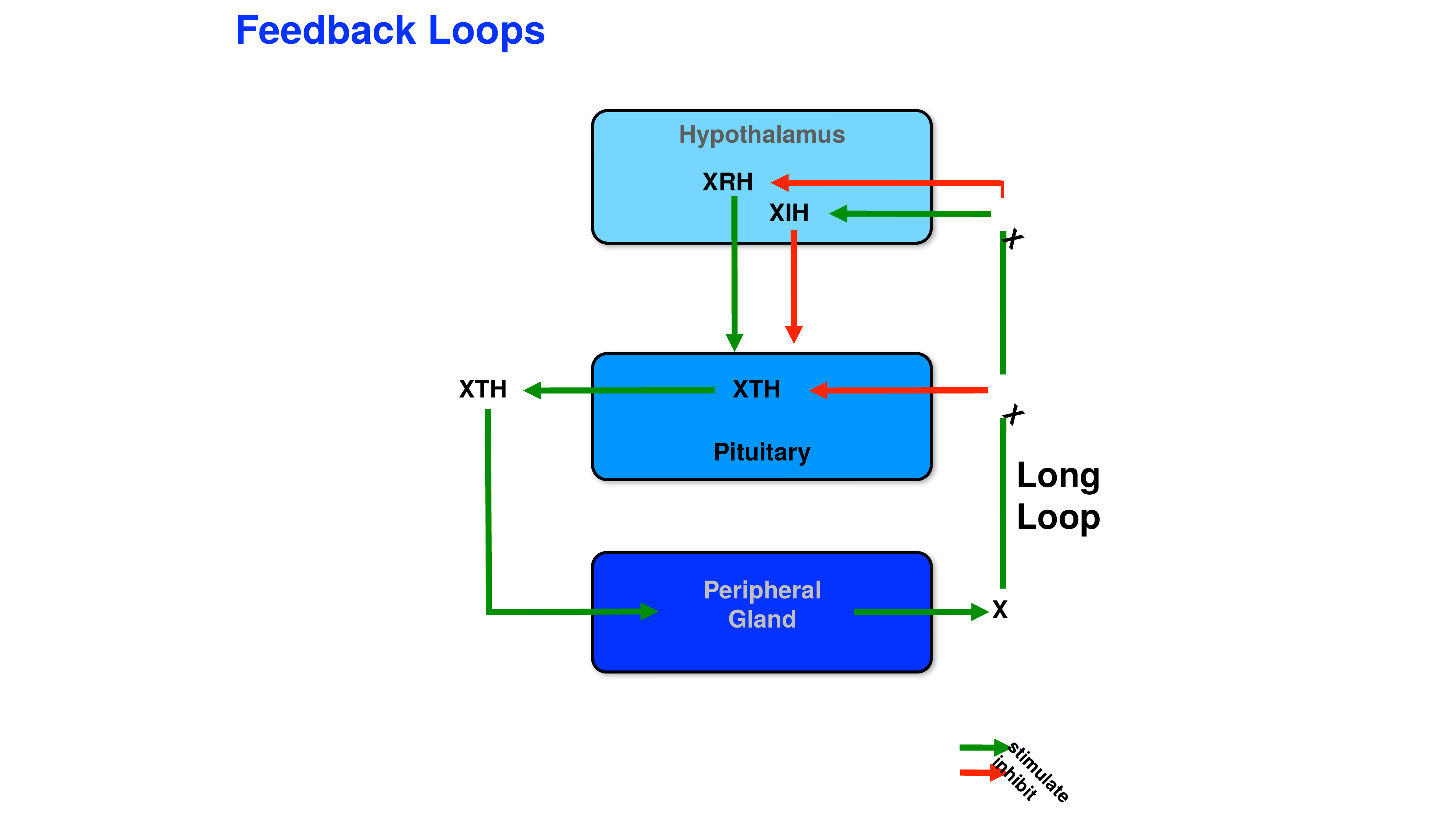

# Feedback Loops

Hypothalamus
XRH

X

XIH

XTH
XTH
X

Long Loop

Pituitary

Peripheral
Gland
X

stimulate
inhibit